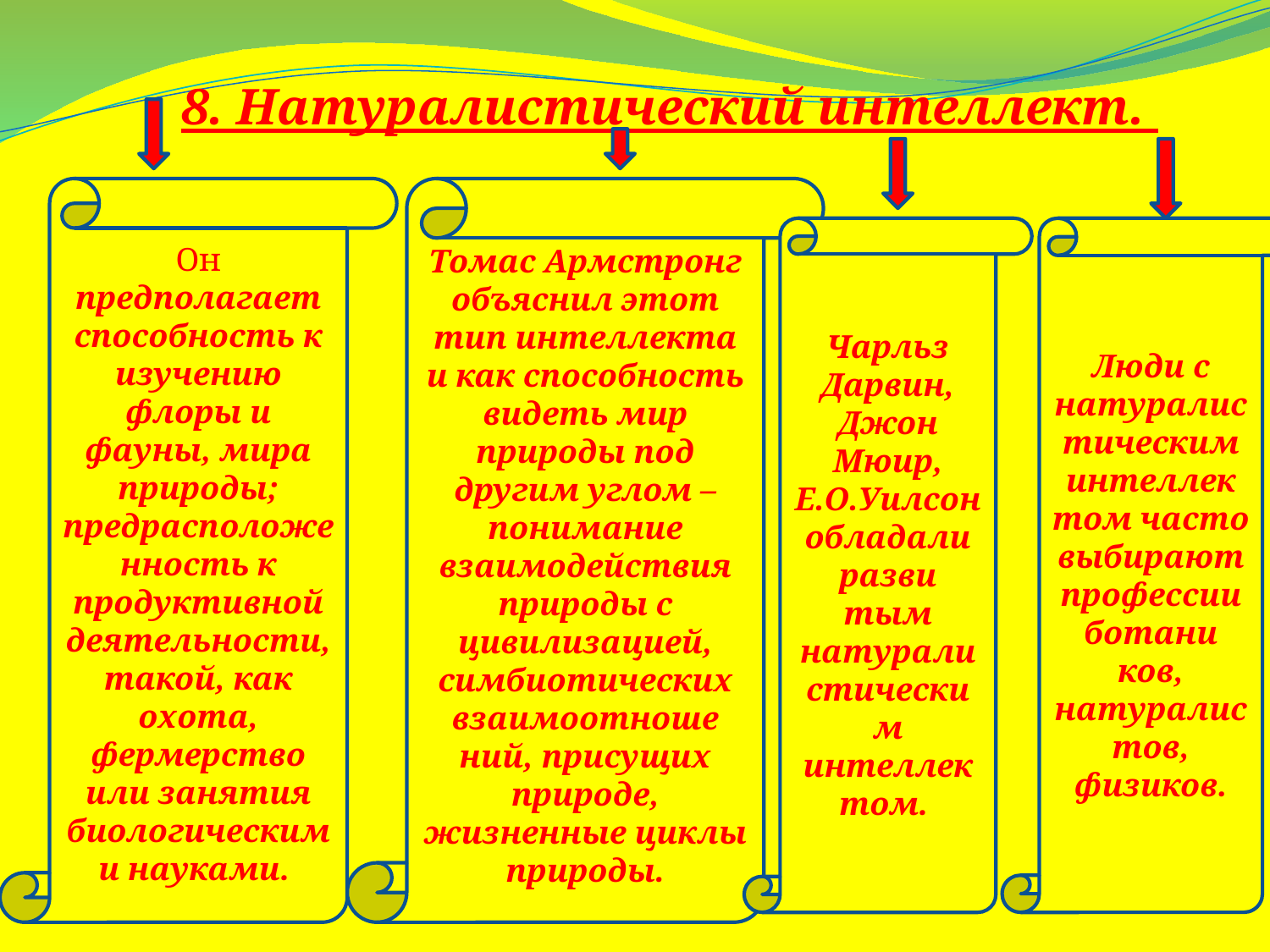

8. Натуралистический интеллект.

Он предполагает способность к изучению флоры и фауны, мира природы; предрасположенность к продуктивной деятельности, такой, как охота, фермерство или занятия биологическими науками.
Томас Армстронг объяснил этот тип интеллекта и как способность видеть мир природы под другим углом – понимание взаимодействия природы с цивилизацией, симбиотических взаимоотноше
ний, присущих природе, жизненные циклы природы.
Чарльз Дарвин, Джон Мюир, Е.О.Уилсон обладали разви
тым натуралистическим интеллектом.
Люди с натуралистическим интеллектом часто выбирают профессии ботани
ков, натуралистов, физиков.